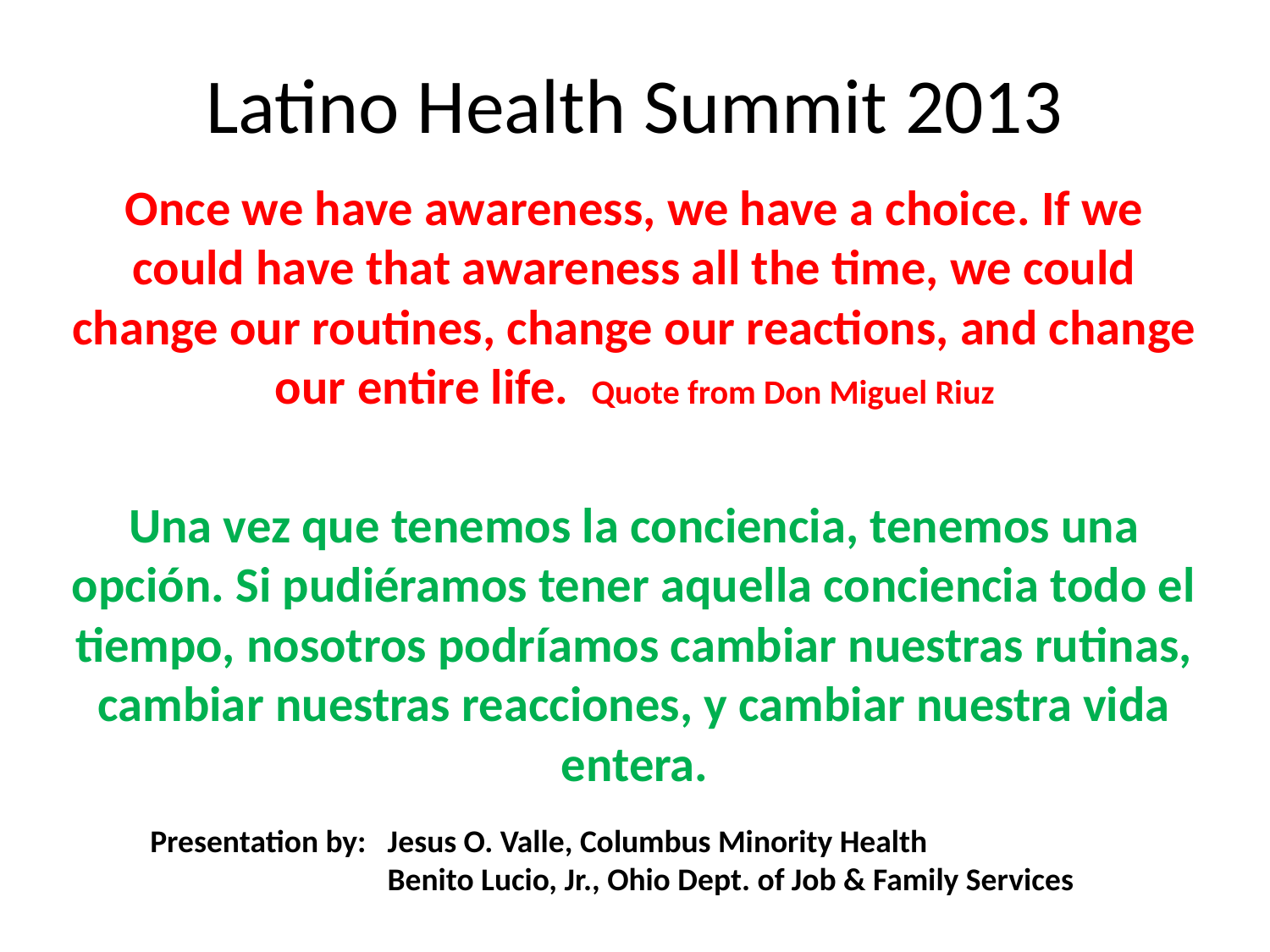

# Latino Health Summit 2013
Once we have awareness, we have a choice. If we could have that awareness all the time, we could change our routines, change our reactions, and change our entire life.  Quote from Don Miguel Riuz

Una vez que tenemos la conciencia, tenemos una opción. Si pudiéramos tener aquella conciencia todo el tiempo, nosotros podríamos cambiar nuestras rutinas, cambiar nuestras reacciones, y cambiar nuestra vida entera.

Presentation by:   Jesus O. Valle, Columbus Minority Health
                                 Benito Lucio, Jr., Ohio Dept. of Job & Family Services